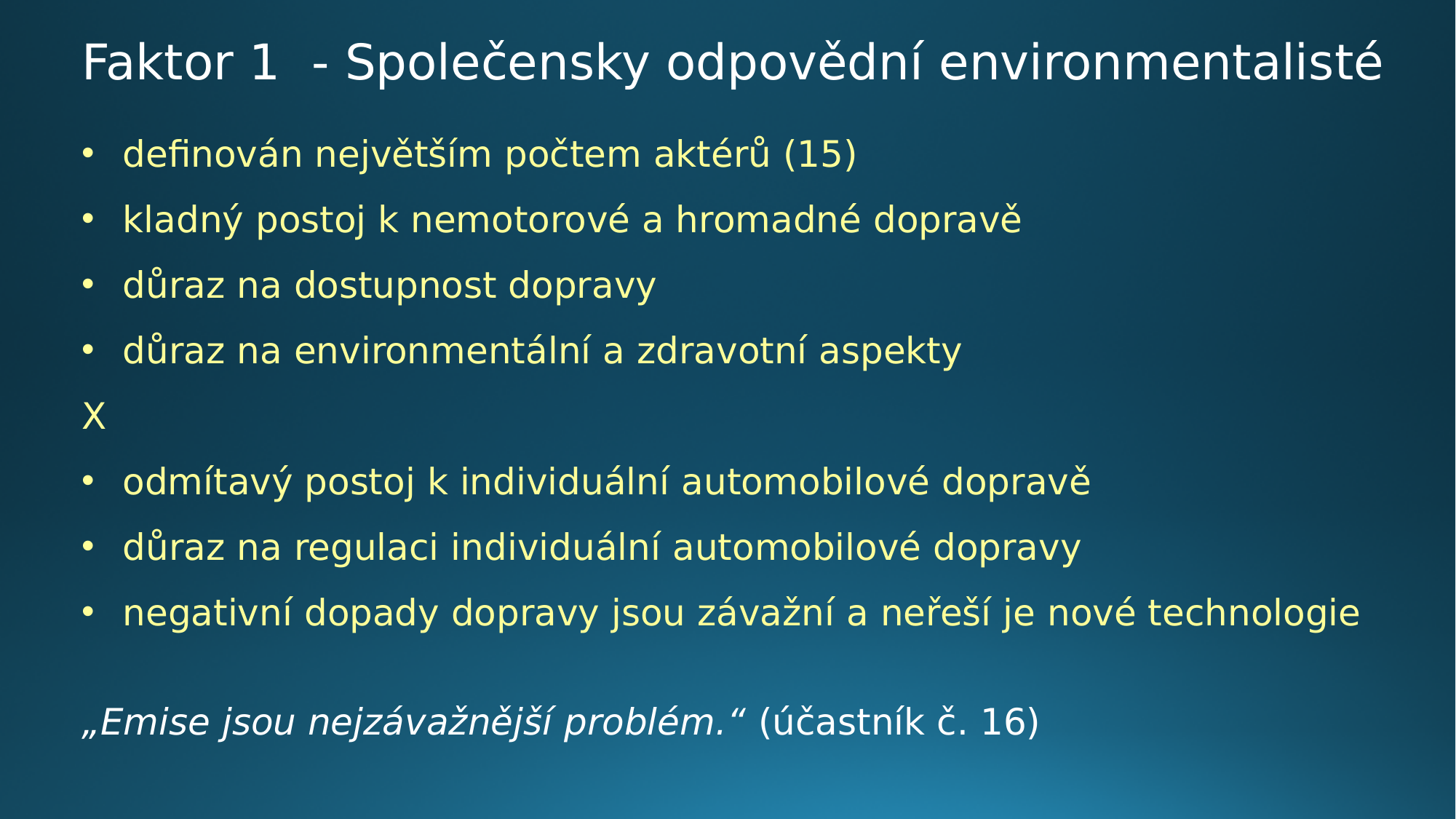

# Faktor 1  - Společensky odpovědní environmentalisté
definován největším počtem aktérů (15)
kladný postoj k nemotorové a hromadné dopravě
důraz na dostupnost dopravy
důraz na environmentální a zdravotní aspekty
X
odmítavý postoj k individuální automobilové dopravě
důraz na regulaci individuální automobilové dopravy
negativní dopady dopravy jsou závažní a neřeší je nové technologie

„Emise jsou nejzávažnější problém.“ (účastník č. 16)